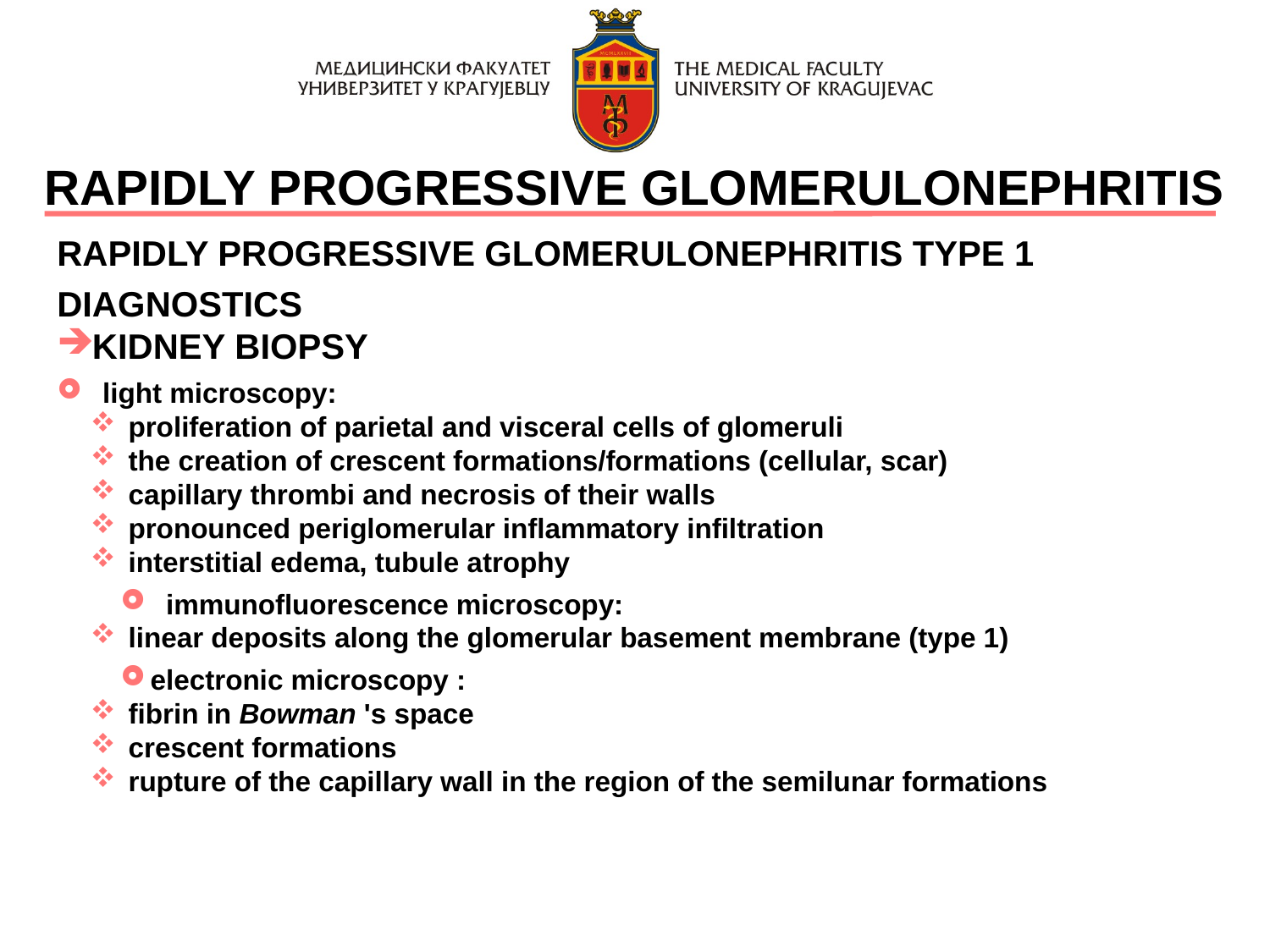

RAPIDLY PROGRESSIVE GLOMERULONEPHRITIS

RAPIDLY PROGRESSIVE GLOMERULONEPHRITIS TYPE 1

DIAGNOSTICS
KIDNEY BIOPSY

  light microscopy:
 proliferation of parietal and visceral cells of glomeruli
 the creation of crescent formations/formations (cellular, scar)
 capillary thrombi and necrosis of their walls
 pronounced periglomerular inflammatory infiltration
 interstitial edema, tubule atrophy

  immunofluorescence microscopy:
 linear deposits along the glomerular basement membrane (type 1)

electronic microscopy :
 fibrin in Bowman 's space
 crescent formations
 rupture of the capillary wall in the region of the semilunar formations